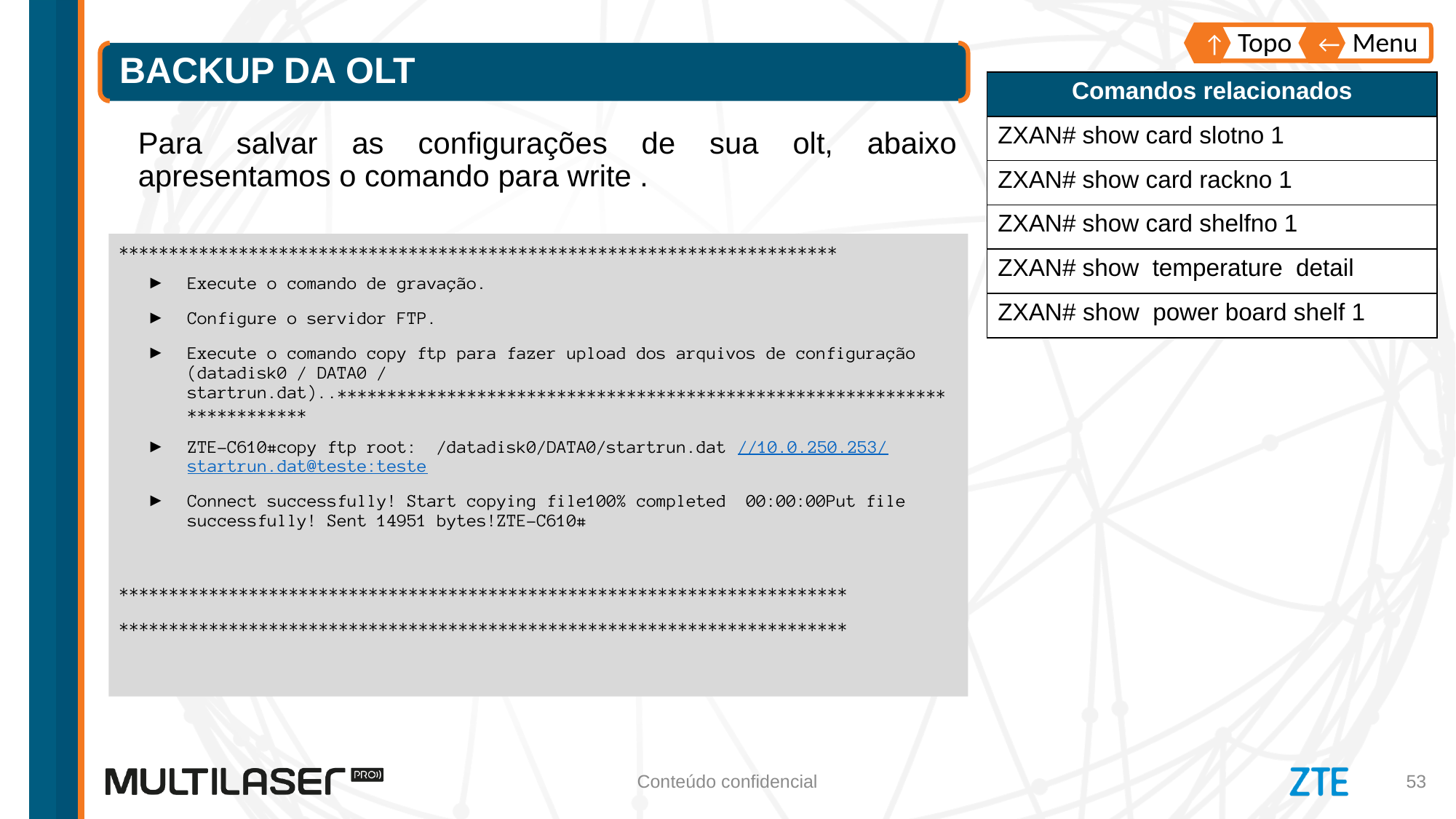

Topo
↑
Menu
←
# Backup da olt
| Comandos relacionados |
| --- |
| ZXAN# show card slotno 1 |
| ZXAN# show card rackno 1 |
| ZXAN# show card shelfno 1 |
| ZXAN# show temperature detail |
| ZXAN# show power board shelf 1 |
Para salvar as configurações de sua olt, abaixo apresentamos o comando para write .
************************************************************************
Execute o comando de gravação.
Configure o servidor FTP.
Execute o comando copy ftp para fazer upload dos arquivos de configuração (datadisk0 / DATA0 / startrun.dat)..*************************************************************************
ZTE-C610#copy ftp root:  /datadisk0/DATA0/startrun.dat //10.0.250.253/startrun.dat@teste:teste
Connect successfully! Start copying file100% completed  00:00:00Put file successfully! Sent 14951 bytes!ZTE-C610#

*************************************************************************
*************************************************************************

Conteúdo confidencial
53